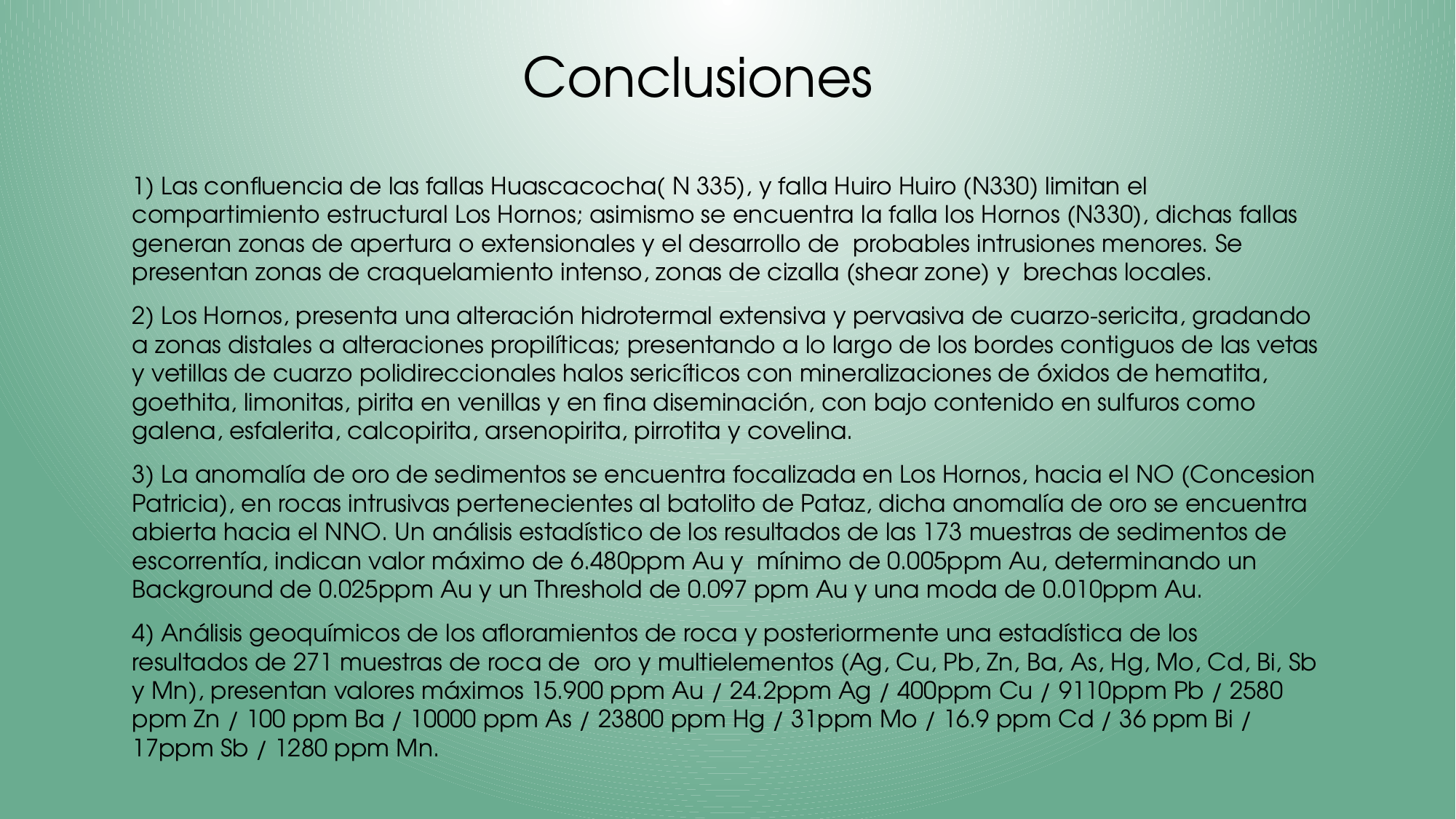

# Conclusiones
1) Las confluencia de las fallas Huascacocha( N 335), y falla Huiro Huiro (N330) limitan el compartimiento estructural Los Hornos; asimismo se encuentra la falla los Hornos (N330), dichas fallas generan zonas de apertura o extensionales y el desarrollo de  probables intrusiones menores. Se presentan zonas de craquelamiento intenso, zonas de cizalla (shear zone) y  brechas locales.
2) Los Hornos, presenta una alteración hidrotermal extensiva y pervasiva de cuarzo-sericita, gradando a zonas distales a alteraciones propilíticas; presentando a lo largo de los bordes contiguos de las vetas y vetillas de cuarzo polidireccionales halos sericíticos con mineralizaciones de óxidos de hematita, goethita, limonitas, pirita en venillas y en fina diseminación, con bajo contenido en sulfuros como galena, esfalerita, calcopirita, arsenopirita, pirrotita y covelina.
3) La anomalía de oro de sedimentos se encuentra focalizada en Los Hornos, hacia el NO (Concesion Patricia), en rocas intrusivas pertenecientes al batolito de Pataz, dicha anomalía de oro se encuentra abierta hacia el NNO. Un análisis estadístico de los resultados de las 173 muestras de sedimentos de escorrentía, indican valor máximo de 6.480ppm Au y  mínimo de 0.005ppm Au, determinando un Background de 0.025ppm Au y un Threshold de 0.097 ppm Au y una moda de 0.010ppm Au.
4) Análisis geoquímicos de los afloramientos de roca y posteriormente una estadística de los resultados de 271 muestras de roca de  oro y multielementos (Ag, Cu, Pb, Zn, Ba, As, Hg, Mo, Cd, Bi, Sb y Mn), presentan valores máximos 15.900 ppm Au / 24.2ppm Ag / 400ppm Cu / 9110ppm Pb / 2580 ppm Zn / 100 ppm Ba / 10000 ppm As / 23800 ppm Hg / 31ppm Mo / 16.9 ppm Cd / 36 ppm Bi / 17ppm Sb / 1280 ppm Mn.